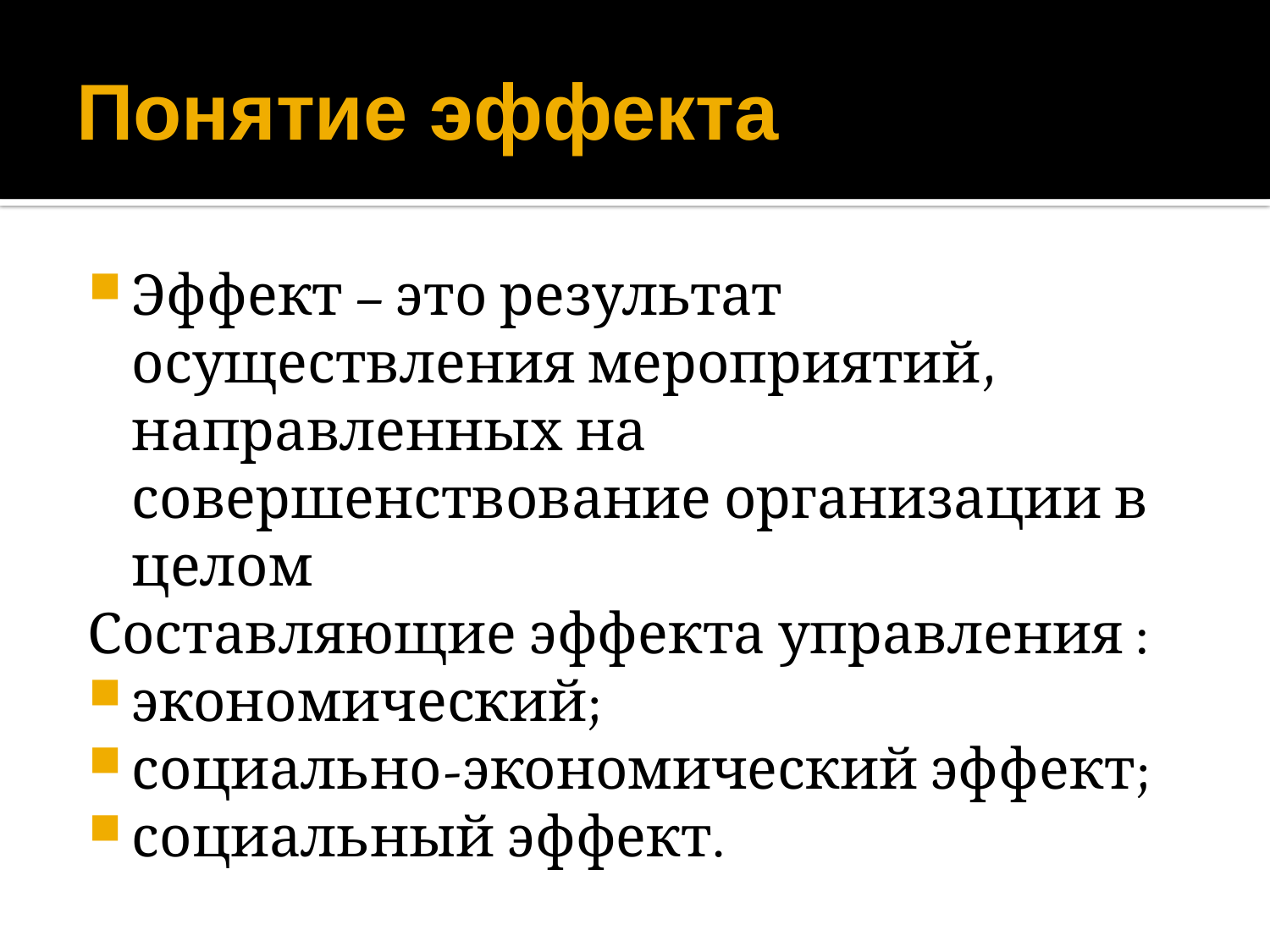

# Понятие эффекта
Эффект – это результат осуществления мероприятий, направленных на совершенствование организации в целом
Составляющие эффекта управления :
экономический;
социально-экономический эффект;
социальный эффект.